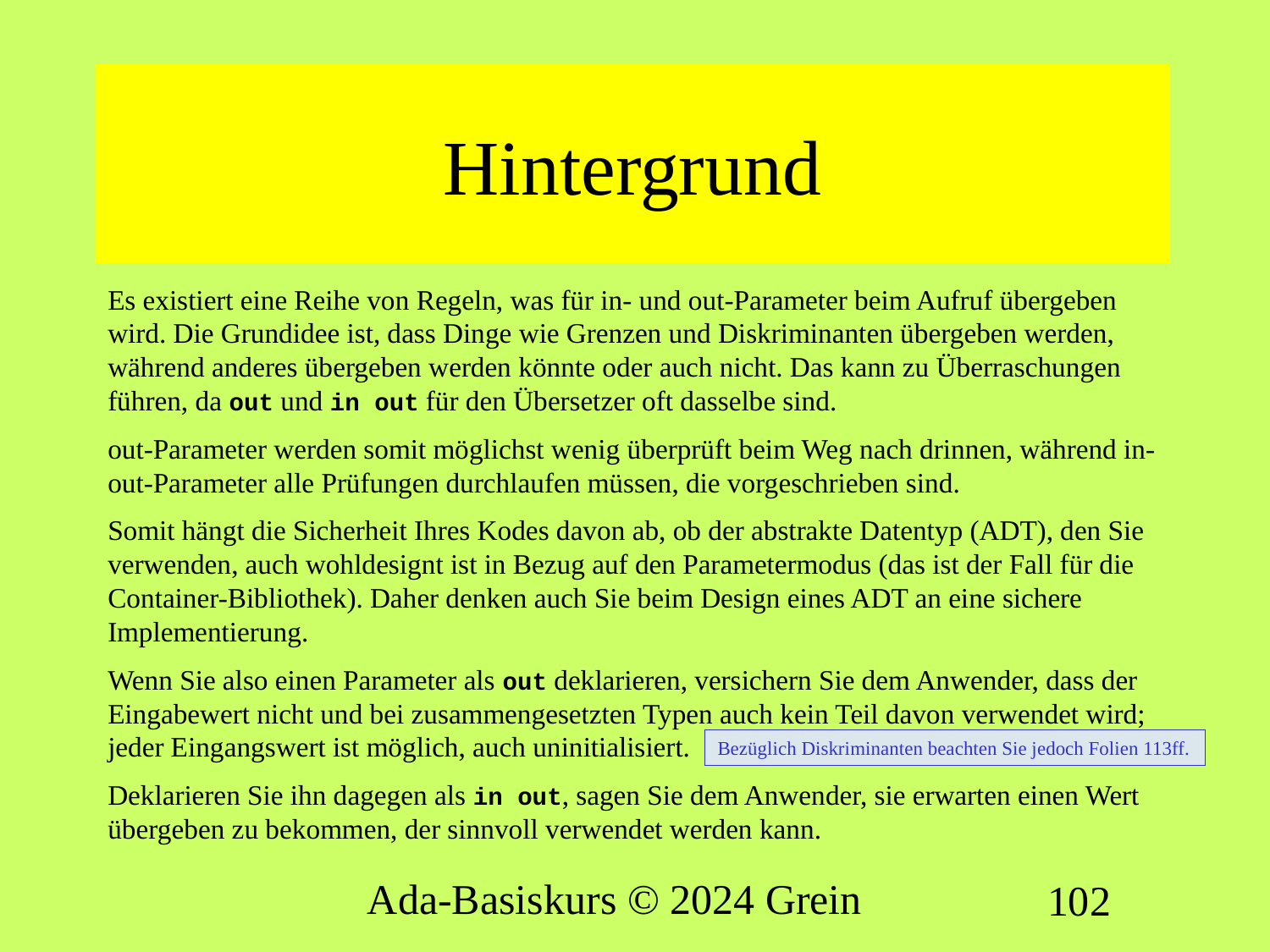

# Hintergrund
Es existiert eine Reihe von Regeln, was für in- und out-Parameter beim Aufruf übergeben wird. Die Grundidee ist, dass Dinge wie Grenzen und Diskriminanten übergeben werden, während anderes übergeben werden könnte oder auch nicht. Das kann zu Überraschungen führen, da out und in out für den Übersetzer oft dasselbe sind.
out-Parameter werden somit möglichst wenig überprüft beim Weg nach drinnen, während in-out-Parameter alle Prüfungen durchlaufen müssen, die vorgeschrieben sind.
Somit hängt die Sicherheit Ihres Kodes davon ab, ob der abstrakte Datentyp (ADT), den Sie verwenden, auch wohldesignt ist in Bezug auf den Parametermodus (das ist der Fall für die Container-Bibliothek). Daher denken auch Sie beim Design eines ADT an eine sichere Implementierung.
Wenn Sie also einen Parameter als out deklarieren, versichern Sie dem Anwender, dass der Eingabewert nicht und bei zusammengesetzten Typen auch kein Teil davon verwendet wird; jeder Eingangswert ist möglich, auch uninitialisiert.
Deklarieren Sie ihn dagegen als in out, sagen Sie dem Anwender, sie erwarten einen Wert übergeben zu bekommen, der sinnvoll verwendet werden kann.
Bezüglich Diskriminanten beachten Sie jedoch Folien 113ff.
Ada-Basiskurs © 2024 Grein
102